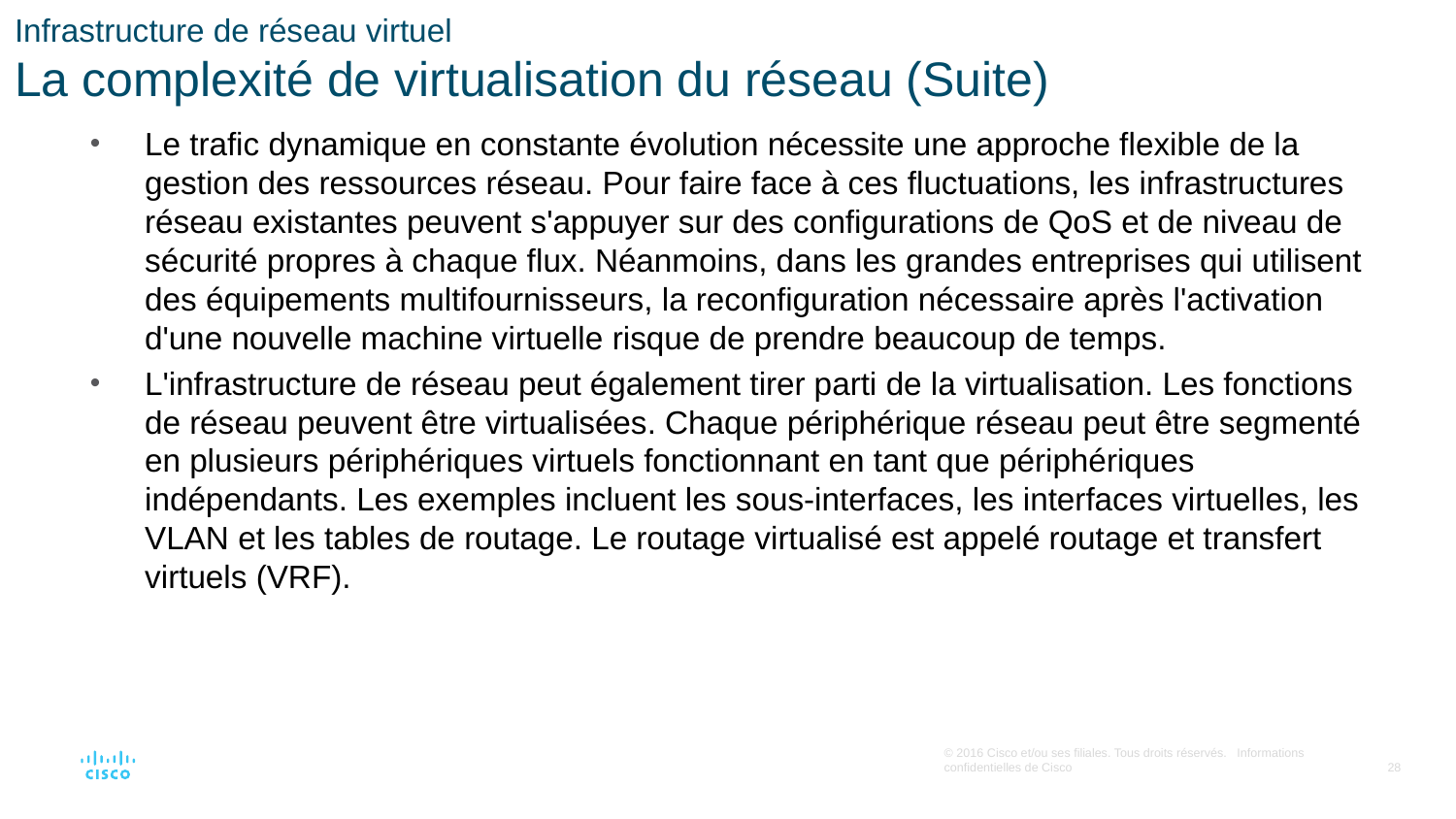

# Infrastructure de réseau virtuel La complexité de virtualisation du réseau (Suite)
Le trafic dynamique en constante évolution nécessite une approche flexible de la gestion des ressources réseau. Pour faire face à ces fluctuations, les infrastructures réseau existantes peuvent s'appuyer sur des configurations de QoS et de niveau de sécurité propres à chaque flux. Néanmoins, dans les grandes entreprises qui utilisent des équipements multifournisseurs, la reconfiguration nécessaire après l'activation d'une nouvelle machine virtuelle risque de prendre beaucoup de temps.
L'infrastructure de réseau peut également tirer parti de la virtualisation. Les fonctions de réseau peuvent être virtualisées. Chaque périphérique réseau peut être segmenté en plusieurs périphériques virtuels fonctionnant en tant que périphériques indépendants. Les exemples incluent les sous-interfaces, les interfaces virtuelles, les VLAN et les tables de routage. Le routage virtualisé est appelé routage et transfert virtuels (VRF).